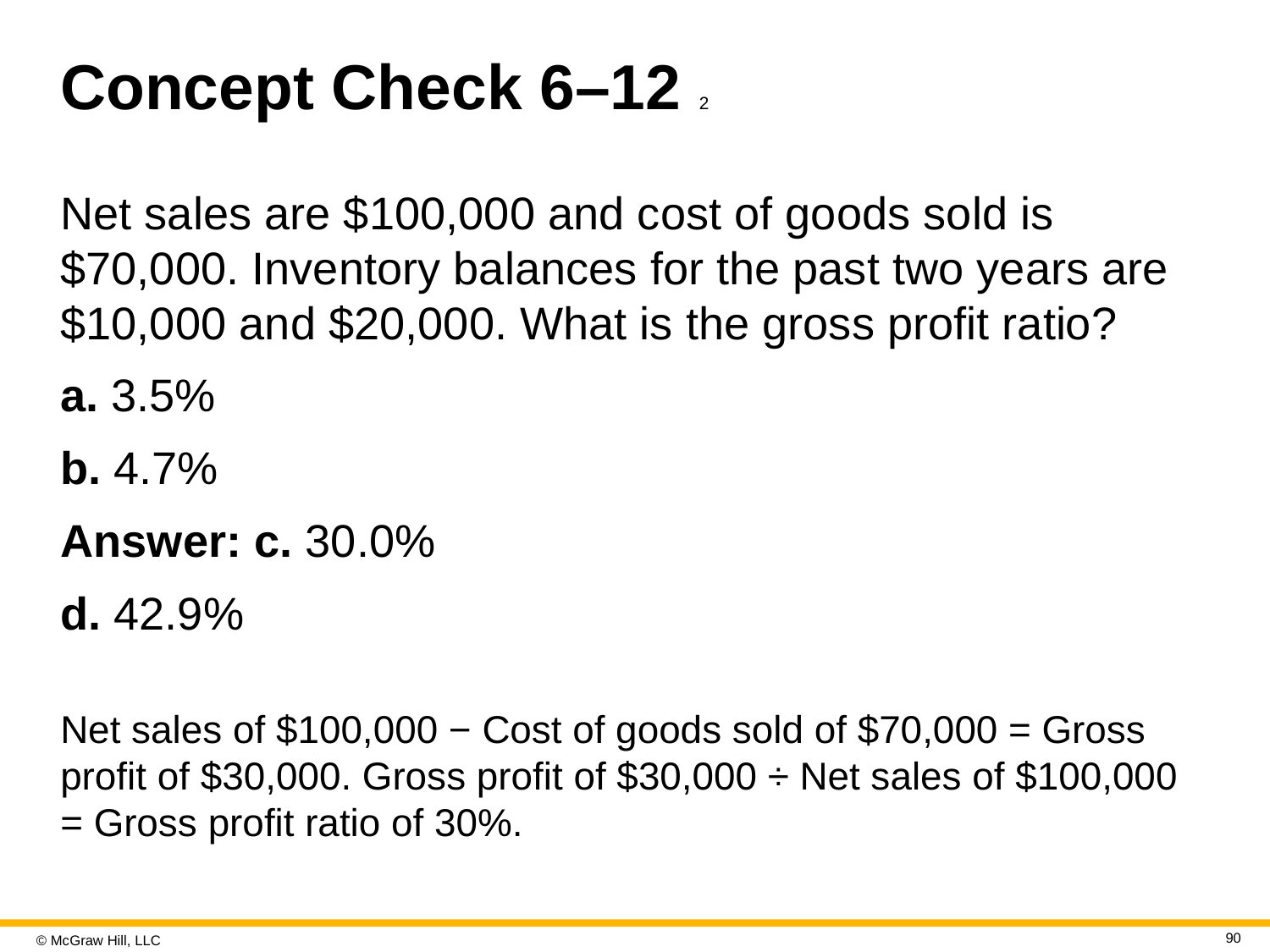

# Concept Check 6–12 2
Net sales are $100,000 and cost of goods sold is $70,000. Inventory balances for the past two years are $10,000 and $20,000. What is the gross profit ratio?
a. 3.5%
b. 4.7%
Answer: c. 30.0%
d. 42.9%
Net sales of $100,000 − Cost of goods sold of $70,000 = Gross profit of $30,000. Gross profit of $30,000 ÷ Net sales of $100,000 = Gross profit ratio of 30%.
90